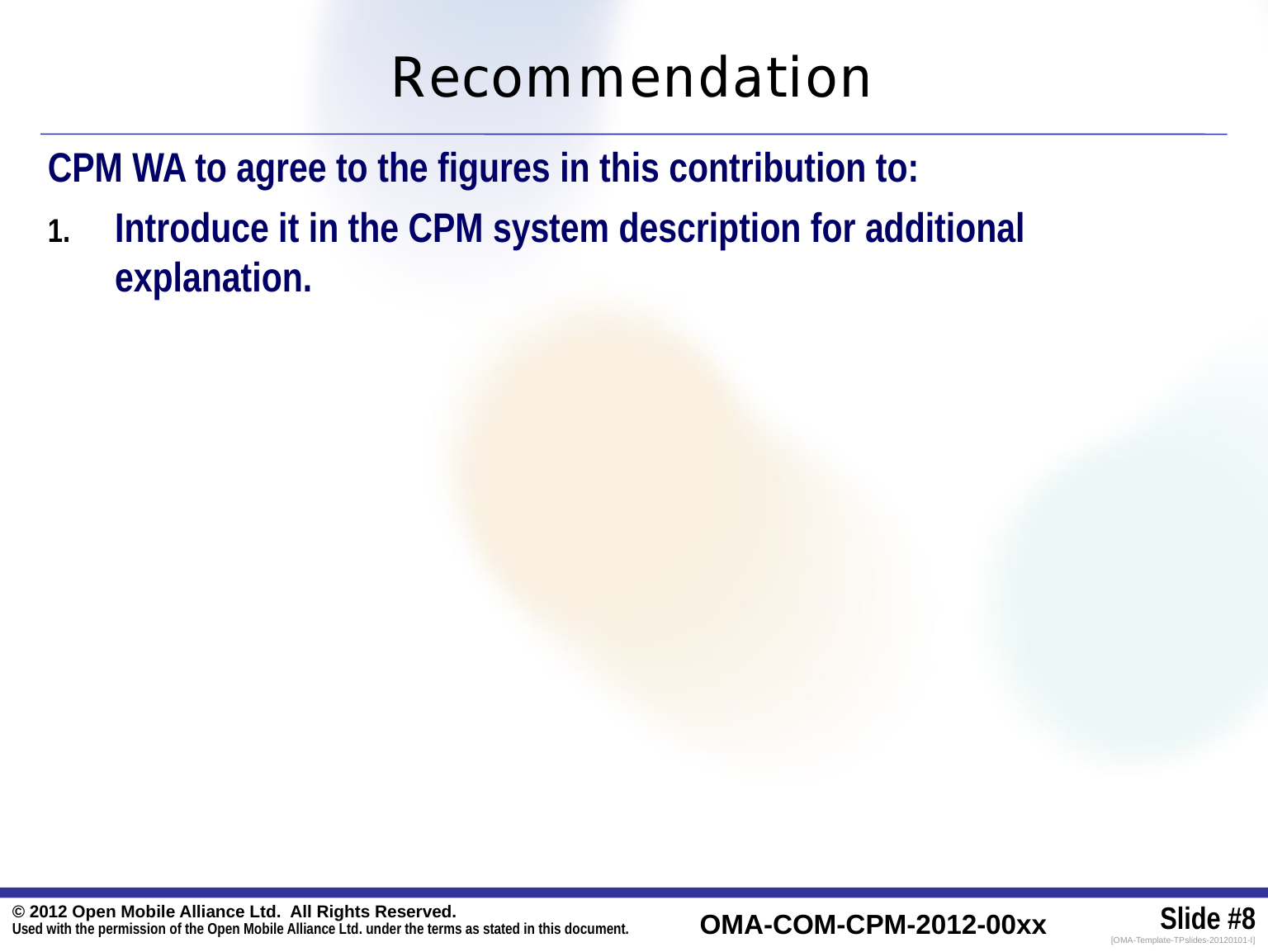

Recommendation
CPM WA to agree to the figures in this contribution to:
Introduce it in the CPM system description for additional explanation.